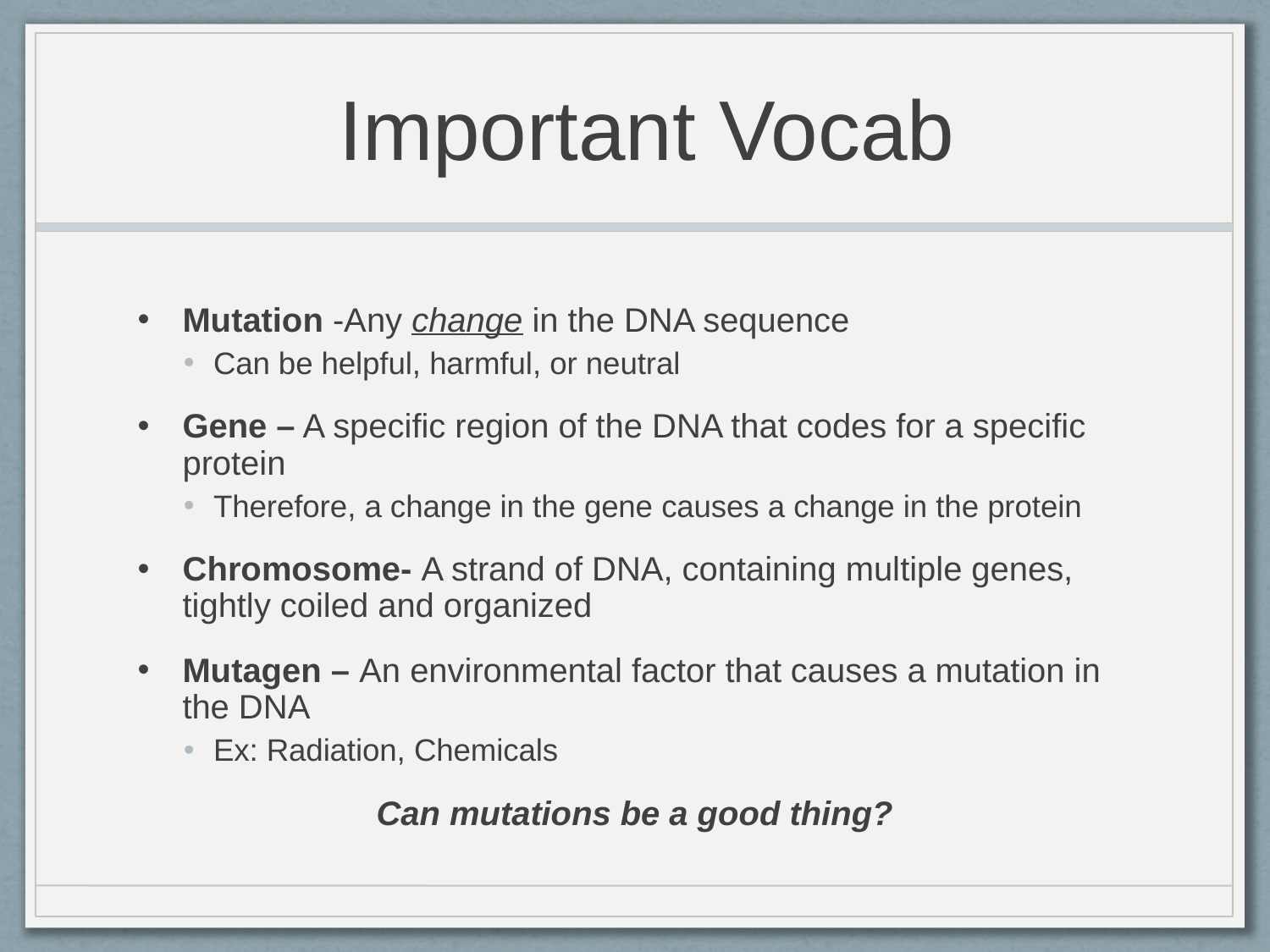

# Important Vocab
Mutation -Any change in the DNA sequence
Can be helpful, harmful, or neutral
Gene – A specific region of the DNA that codes for a specific protein
Therefore, a change in the gene causes a change in the protein
Chromosome- A strand of DNA, containing multiple genes, tightly coiled and organized
Mutagen – An environmental factor that causes a mutation in the DNA
Ex: Radiation, Chemicals
Can mutations be a good thing?